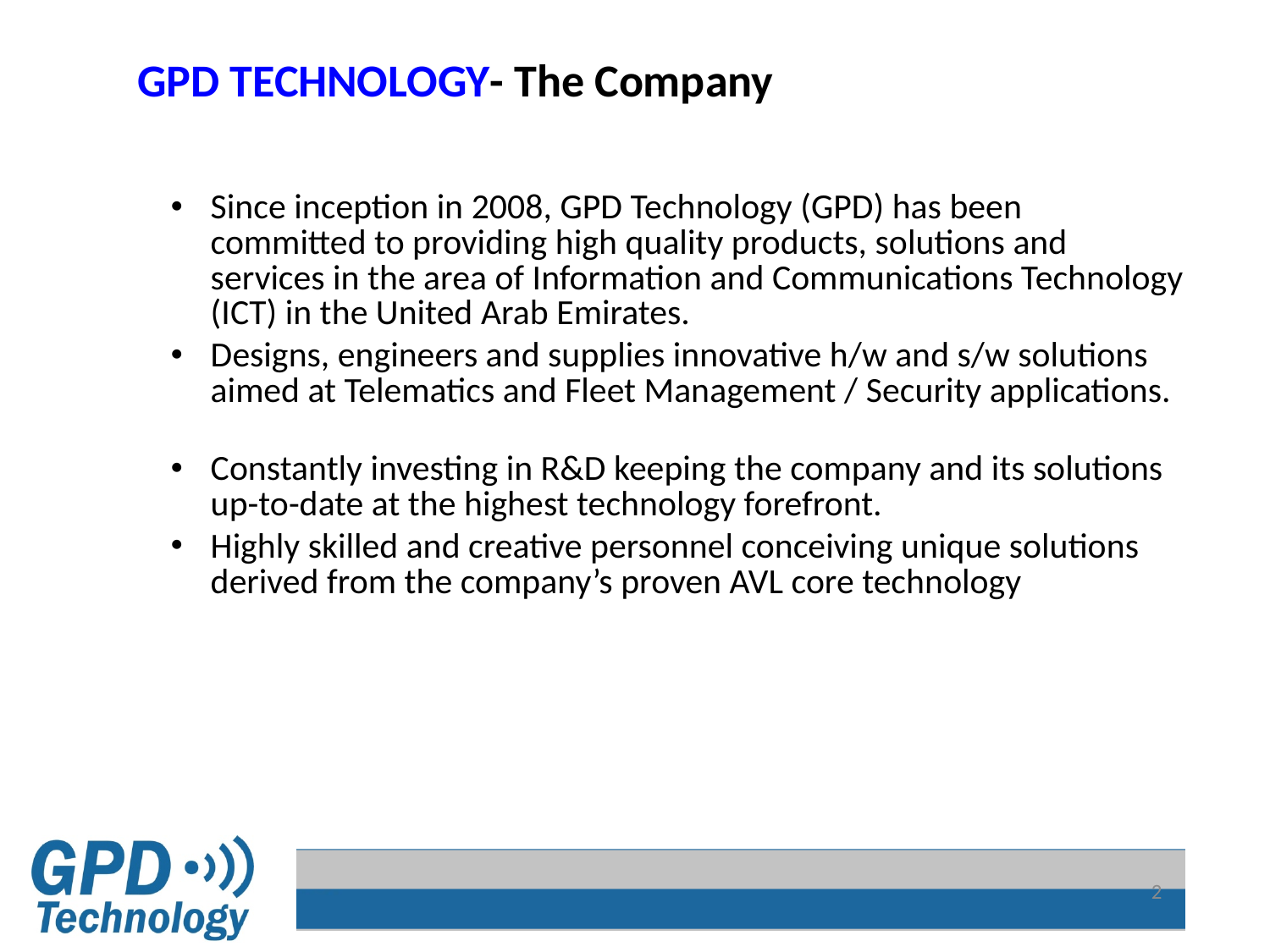

# GPD TECHNOLOGY- The Company
Since inception in 2008, GPD Technology (GPD) has been committed to providing high quality products, solutions and services in the area of Information and Communications Technology (ICT) in the United Arab Emirates.
Designs, engineers and supplies innovative h/w and s/w solutions aimed at Telematics and Fleet Management / Security applications.
Constantly investing in R&D keeping the company and its solutions up-to-date at the highest technology forefront.
Highly skilled and creative personnel conceiving unique solutions  derived from the company’s proven AVL core technology
2